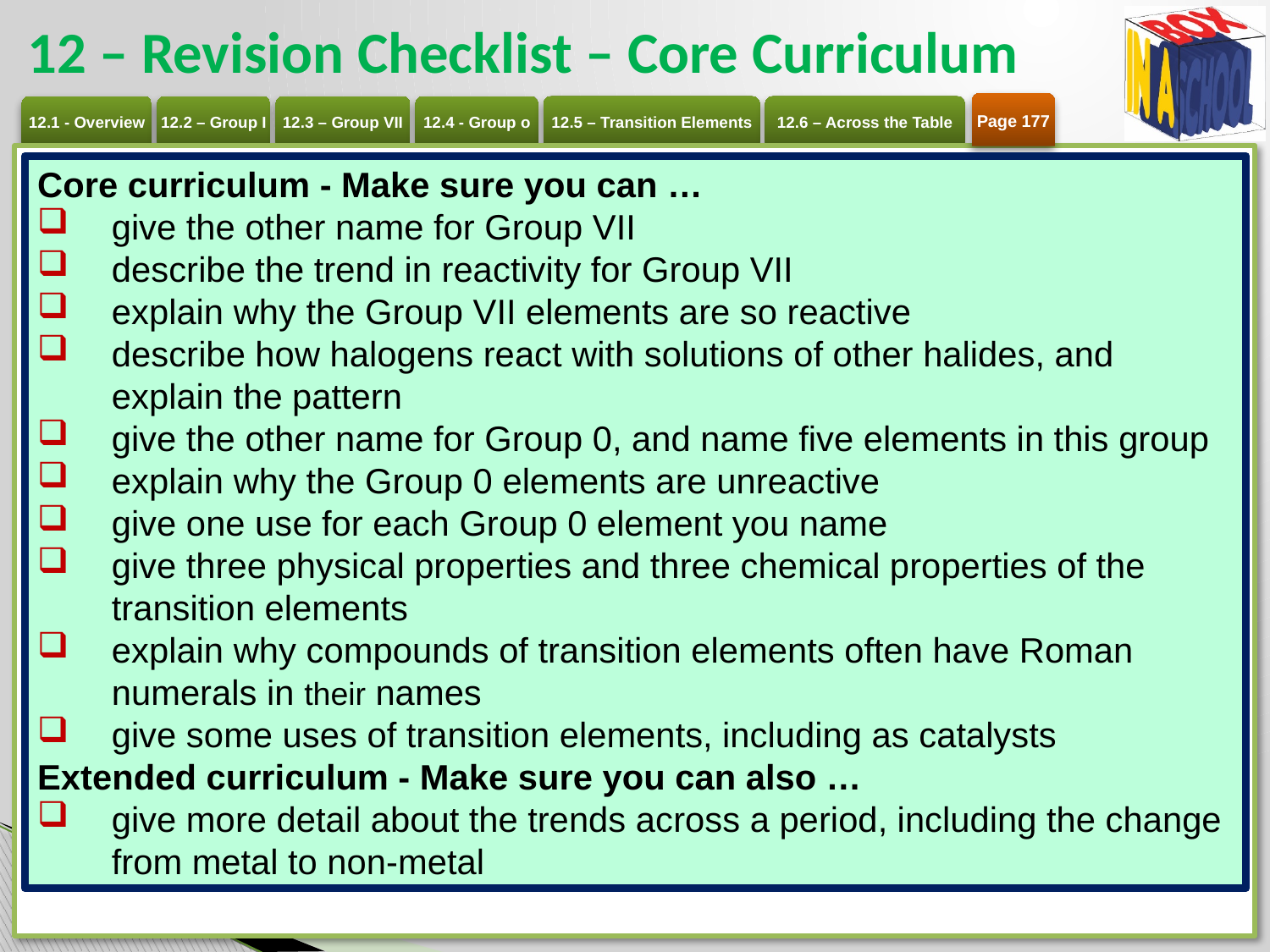

# 12 – Revision Checklist – Core Curriculum
Page 177
Core curriculum - Make sure you can …
give the other name for Group VII
describe the trend in reactivity for Group VII
explain why the Group VII elements are so reactive
describe how halogens react with solutions of other halides, and explain the pattern
give the other name for Group 0, and name five elements in this group
explain why the Group 0 elements are unreactive
give one use for each Group 0 element you name
give three physical properties and three chemical properties of the transition elements
explain why compounds of transition elements often have Roman numerals in their names
give some uses of transition elements, including as catalysts
Extended curriculum - Make sure you can also …
give more detail about the trends across a period, including the change from metal to non-metal